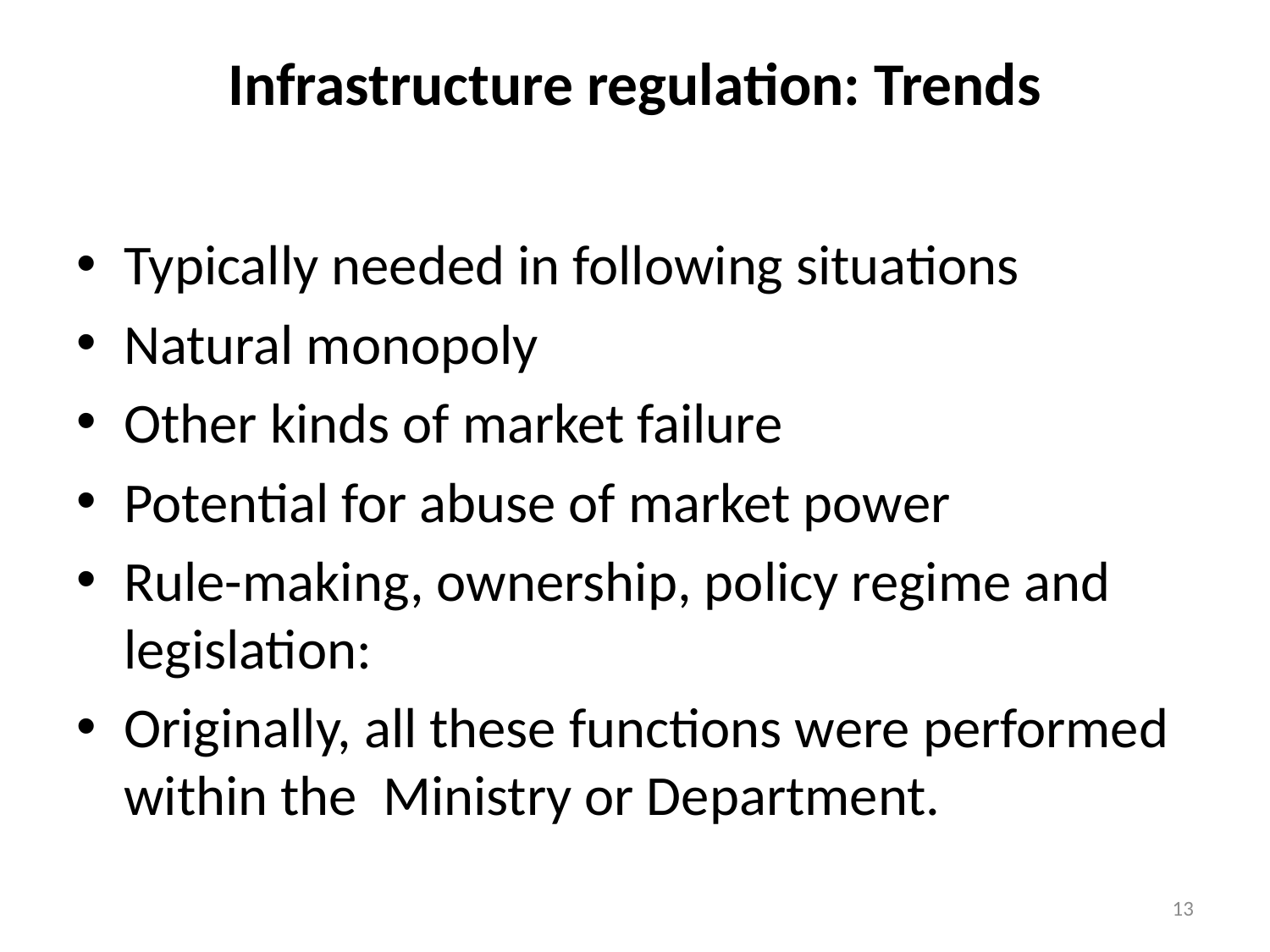

# Infrastructure regulation: Trends
Typically needed in following situations
Natural monopoly
Other kinds of market failure
Potential for abuse of market power
Rule-making, ownership, policy regime and legislation:
Originally, all these functions were performed within the  Ministry or Department.

13